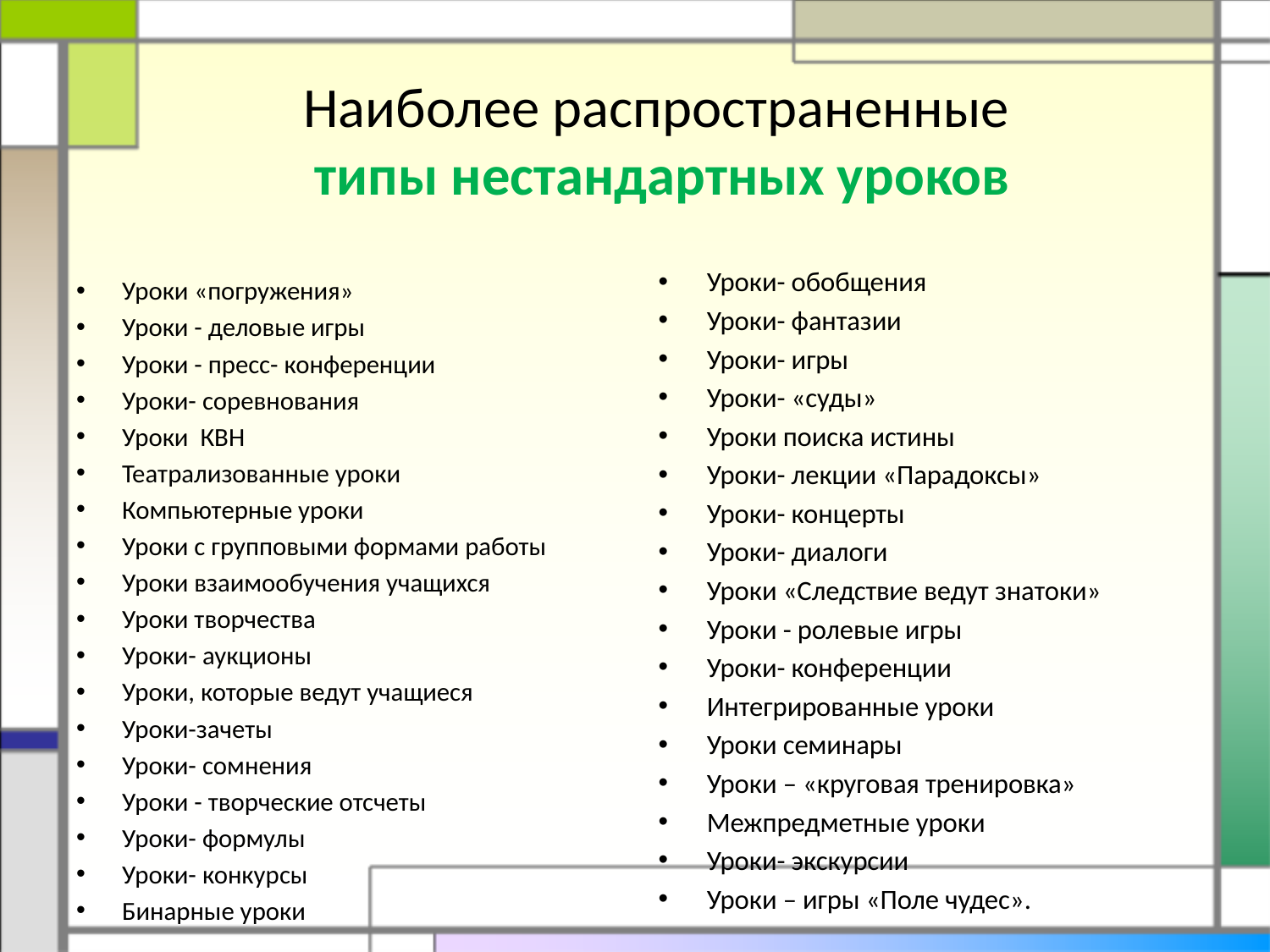

# Наиболее распространенные типы нестандартных уроков
Уроки- обобщения
Уроки- фантазии
Уроки- игры
Уроки- «суды»
Уроки поиска истины
Уроки- лекции «Парадоксы»
Уроки- концерты
Уроки- диалоги
Уроки «Следствие ведут знатоки»
Уроки - ролевые игры
Уроки- конференции
Интегрированные уроки
Уроки семинары
Уроки – «круговая тренировка»
Межпредметные уроки
Уроки- экскурсии
Уроки – игры «Поле чудес».

Уроки «погружения»
Уроки - деловые игры
Уроки - пресс- конференции
Уроки- соревнования
Уроки  КВН
Театрализованные уроки
Компьютерные уроки
Уроки с групповыми формами работы
Уроки взаимообучения учащихся
Уроки творчества
Уроки- аукционы
Уроки, которые ведут учащиеся
Уроки-зачеты
Уроки- сомнения
Уроки - творческие отсчеты
Уроки- формулы
Уроки- конкурсы
Бинарные уроки